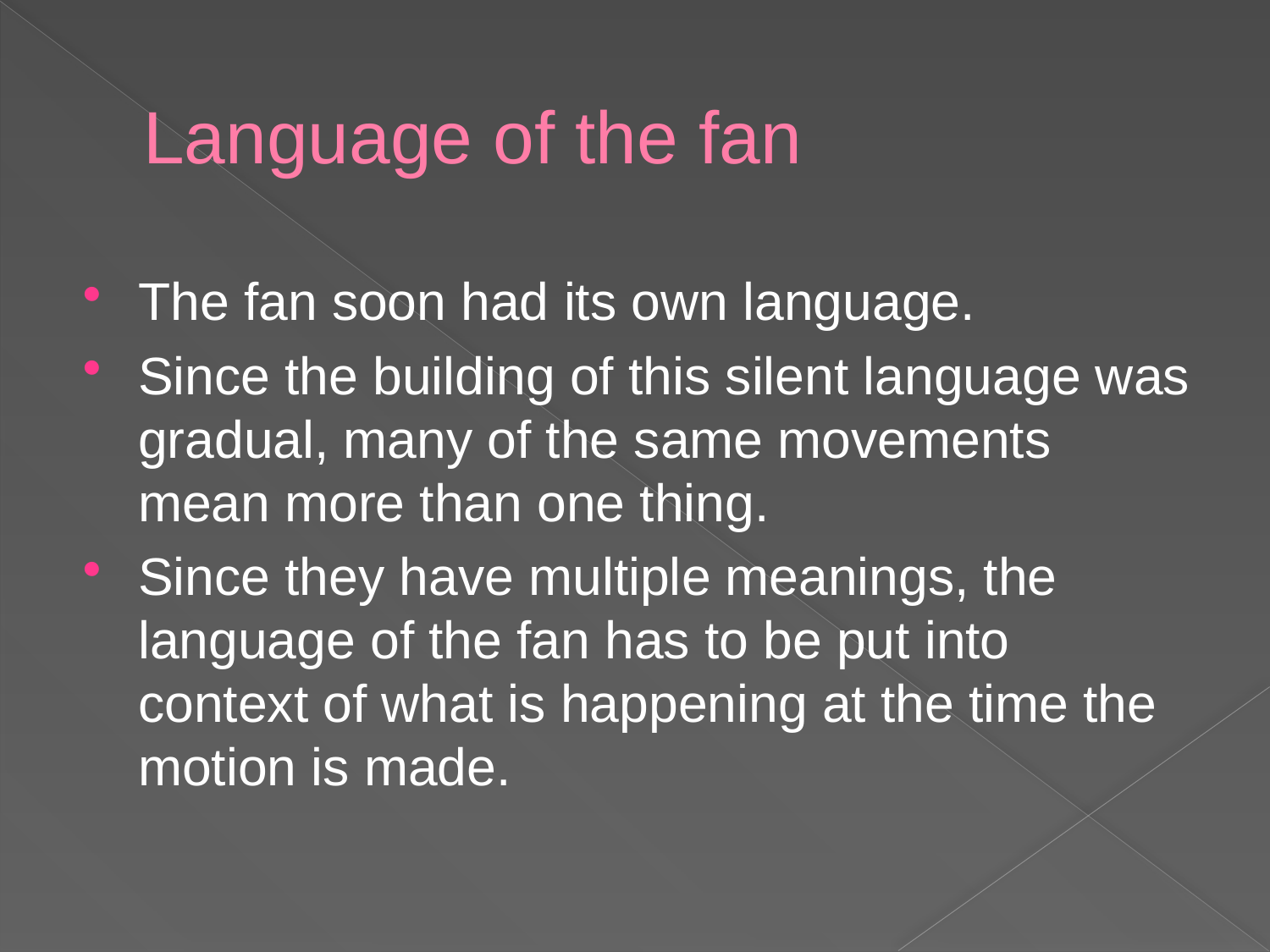

# Language of the fan
The fan soon had its own language.
Since the building of this silent language was gradual, many of the same movements mean more than one thing.
Since they have multiple meanings, the language of the fan has to be put into context of what is happening at the time the motion is made.